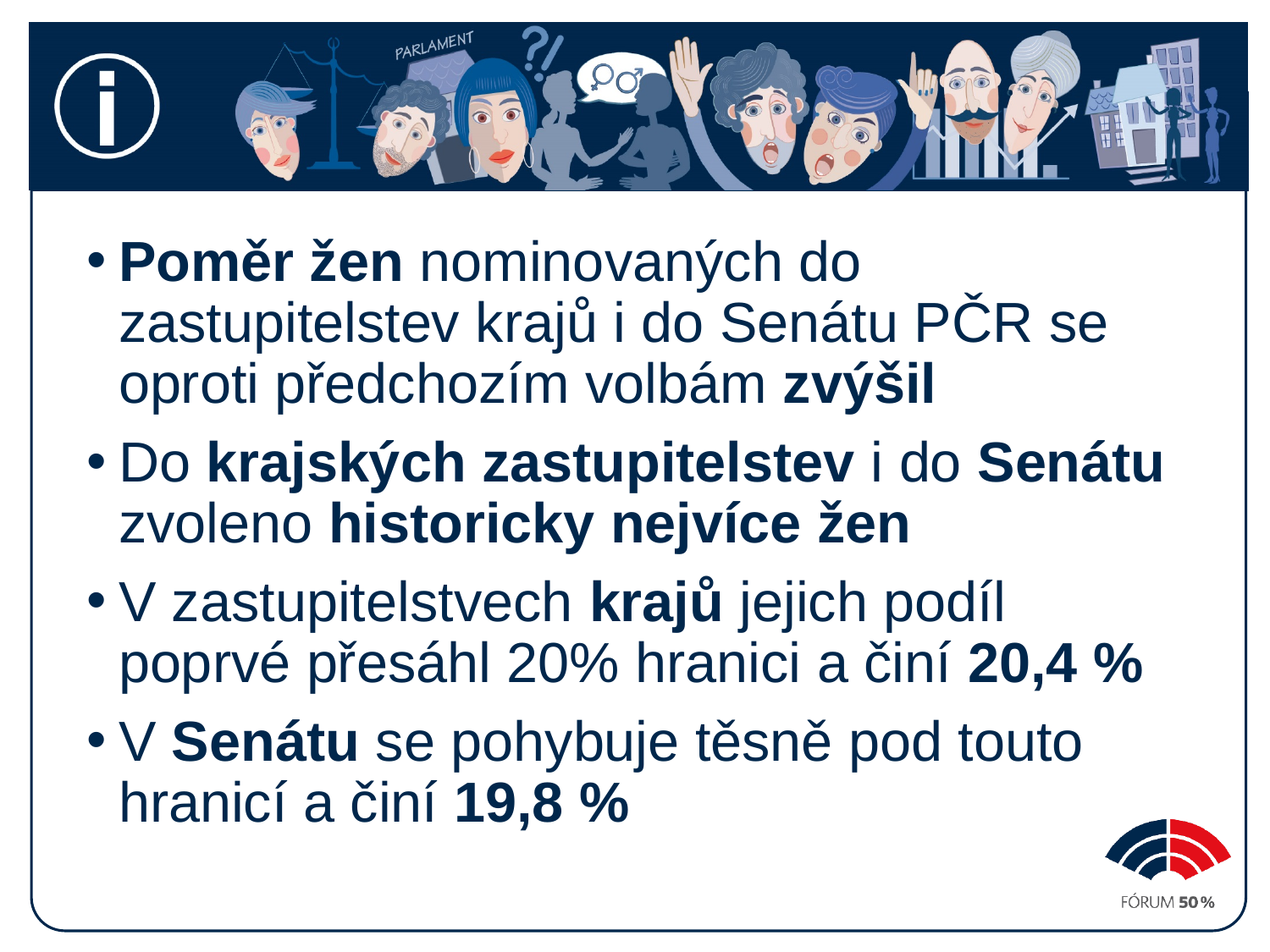

Poměr žen nominovaných do zastupitelstev krajů i do Senátu PČR se oproti předchozím volbám zvýšil
Do krajských zastupitelstev i do Senátu zvoleno historicky nejvíce žen
V zastupitelstvech krajů jejich podíl poprvé přesáhl 20% hranici a činí 20,4 %
V Senátu se pohybuje těsně pod touto hranicí a činí 19,8 %